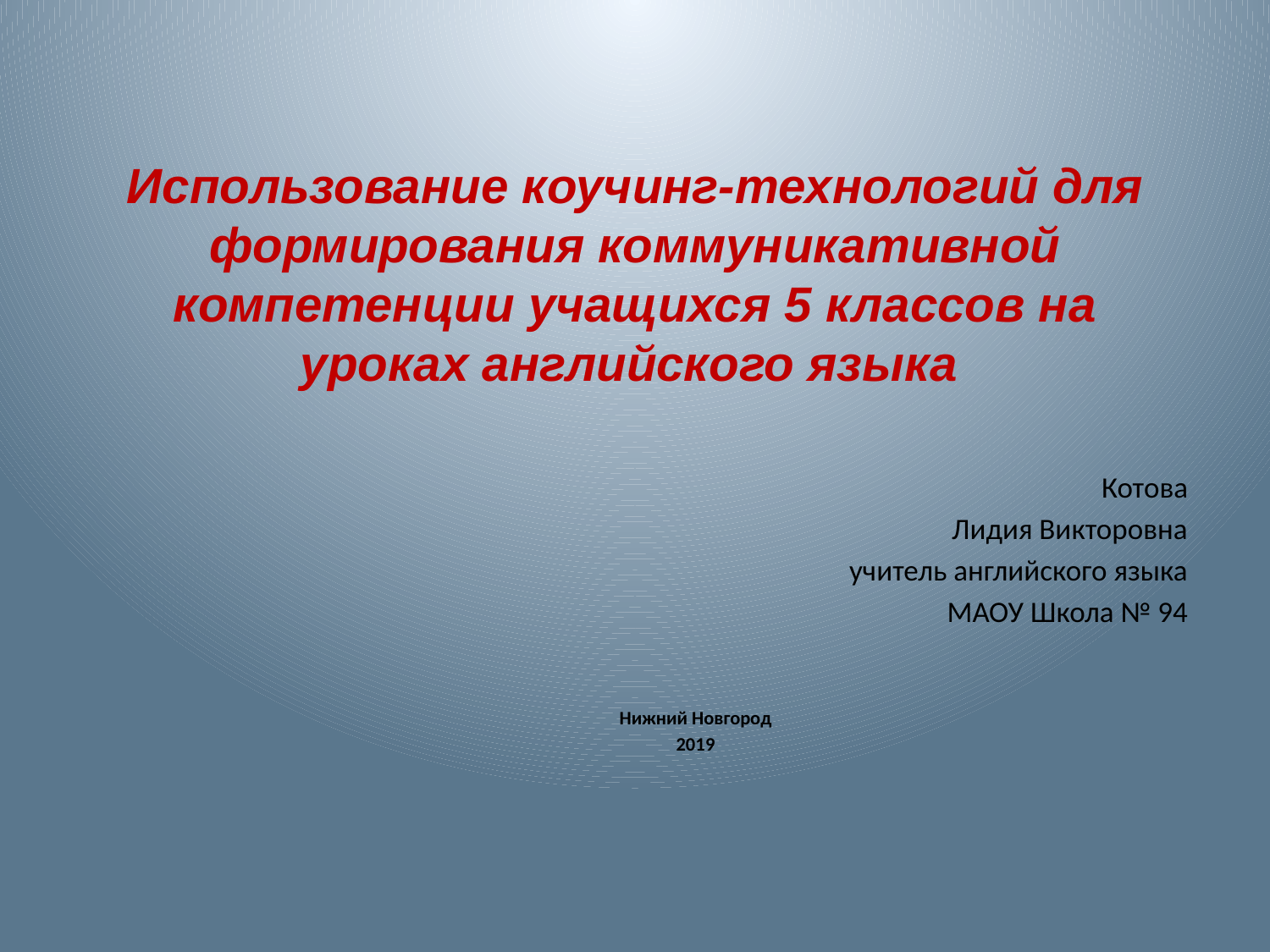

# Использование коучинг-технологий для формирования коммуникативной компетенции учащихся 5 классов на уроках английского языка

Котова
 Лидия Викторовна
учитель английского языка
МАОУ Школа № 94

Нижний Новгород
2019